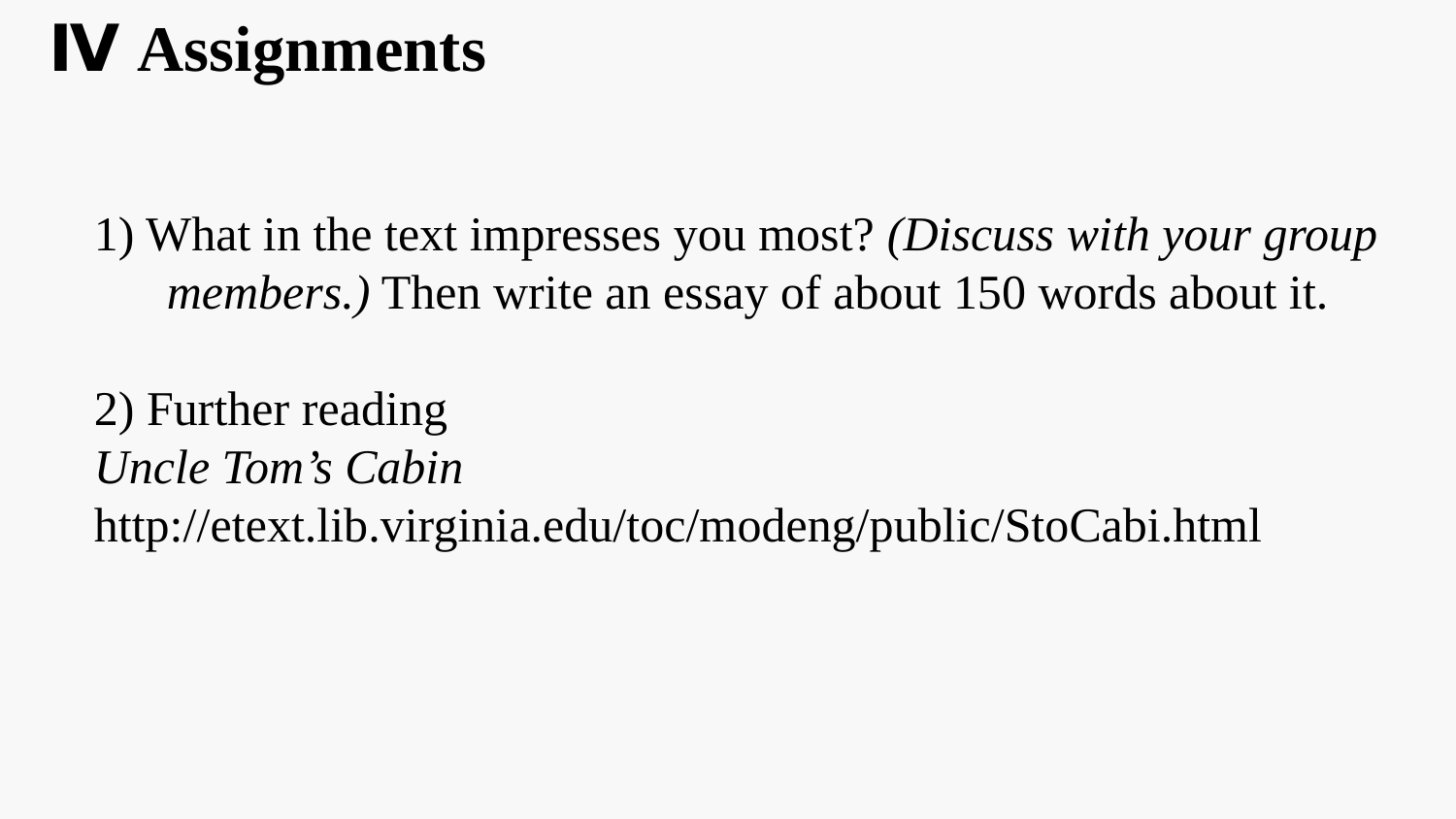

Ⅳ Assignments
1) What in the text impresses you most? (Discuss with your group members.) Then write an essay of about 150 words about it.

2) Further reading
Uncle Tom’s Cabin
http://etext.lib.virginia.edu/toc/modeng/public/StoCabi.html